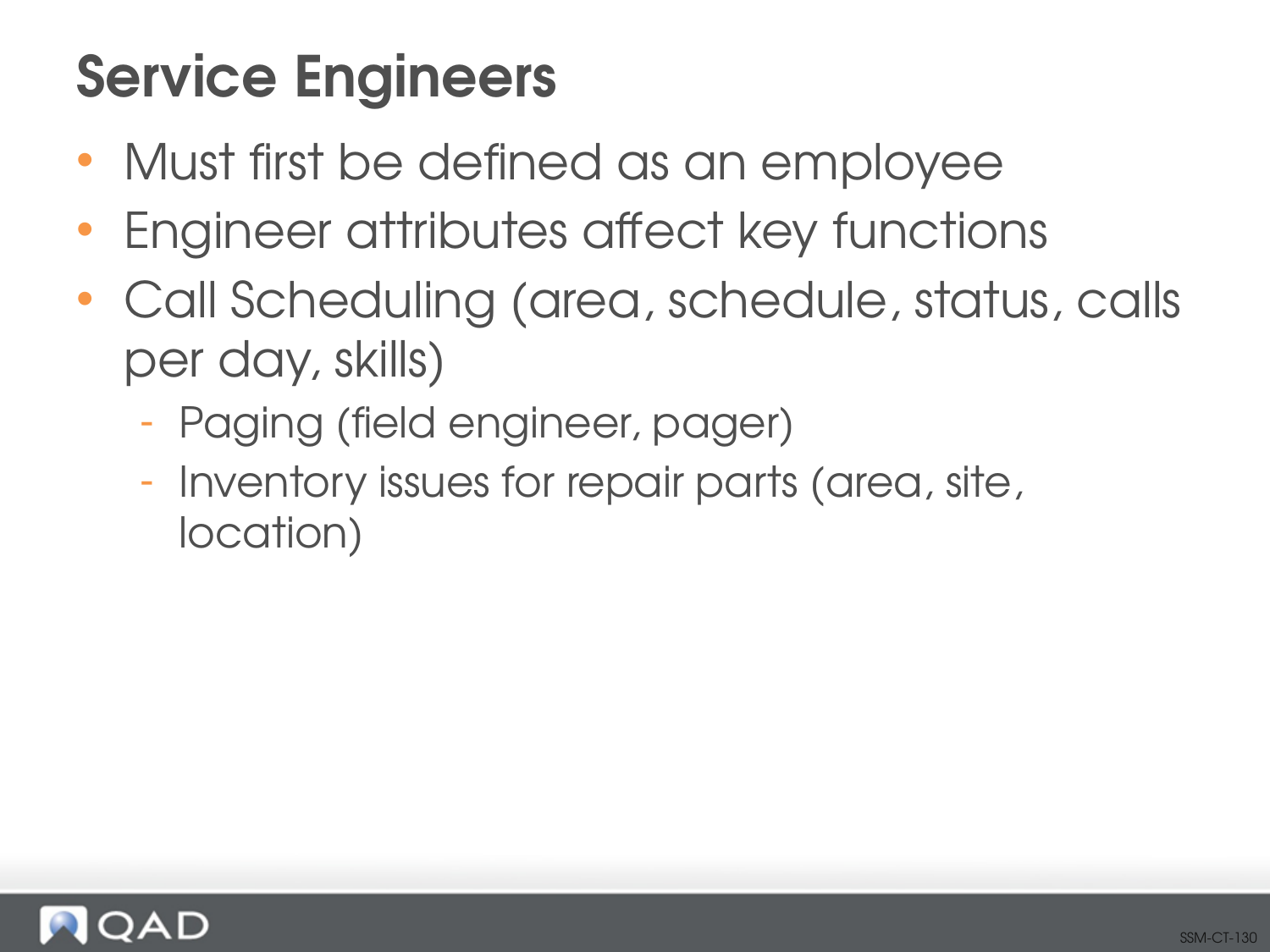

# Service Engineers
Must first be defined as an employee
Engineer attributes affect key functions
Call Scheduling (area, schedule, status, calls per day, skills)
Paging (field engineer, pager)
Inventory issues for repair parts (area, site, location)

SSM-CT-130